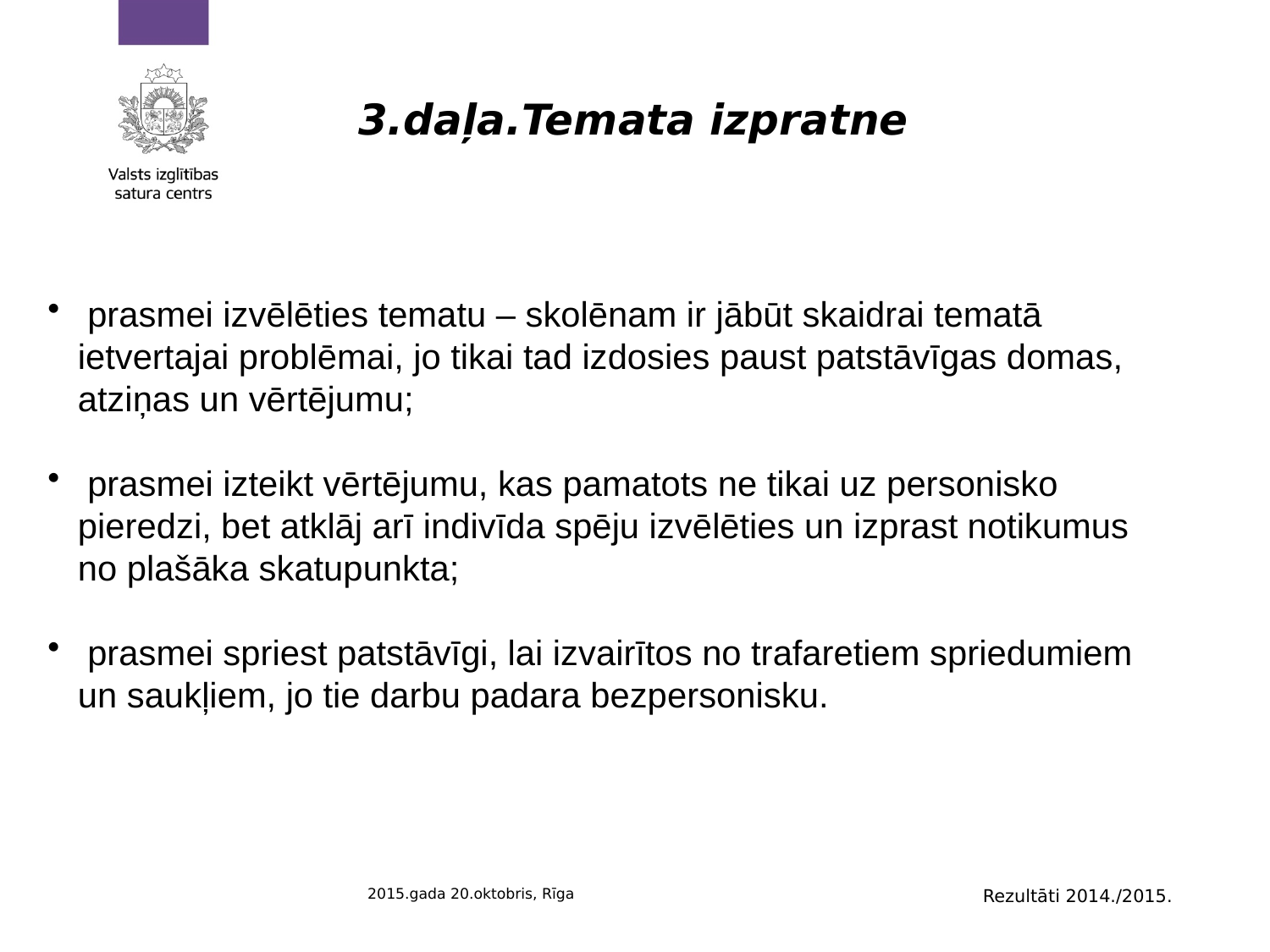

3.daļa.Temata izpratne

 prasmei izvēlēties tematu – skolēnam ir jābūt skaidrai tematā ietvertajai problēmai, jo tikai tad izdosies paust patstāvīgas domas, atziņas un vērtējumu;

 prasmei izteikt vērtējumu, kas pamatots ne tikai uz personisko pieredzi, bet atklāj arī indivīda spēju izvēlēties un izprast notikumus no plašāka skatupunkta;

 prasmei spriest patstāvīgi, lai izvairītos no trafaretiem spriedumiem un saukļiem, jo tie darbu padara bezpersonisku.

2015.gada 20.oktobris, Rīga
Rezultāti 2014./2015.